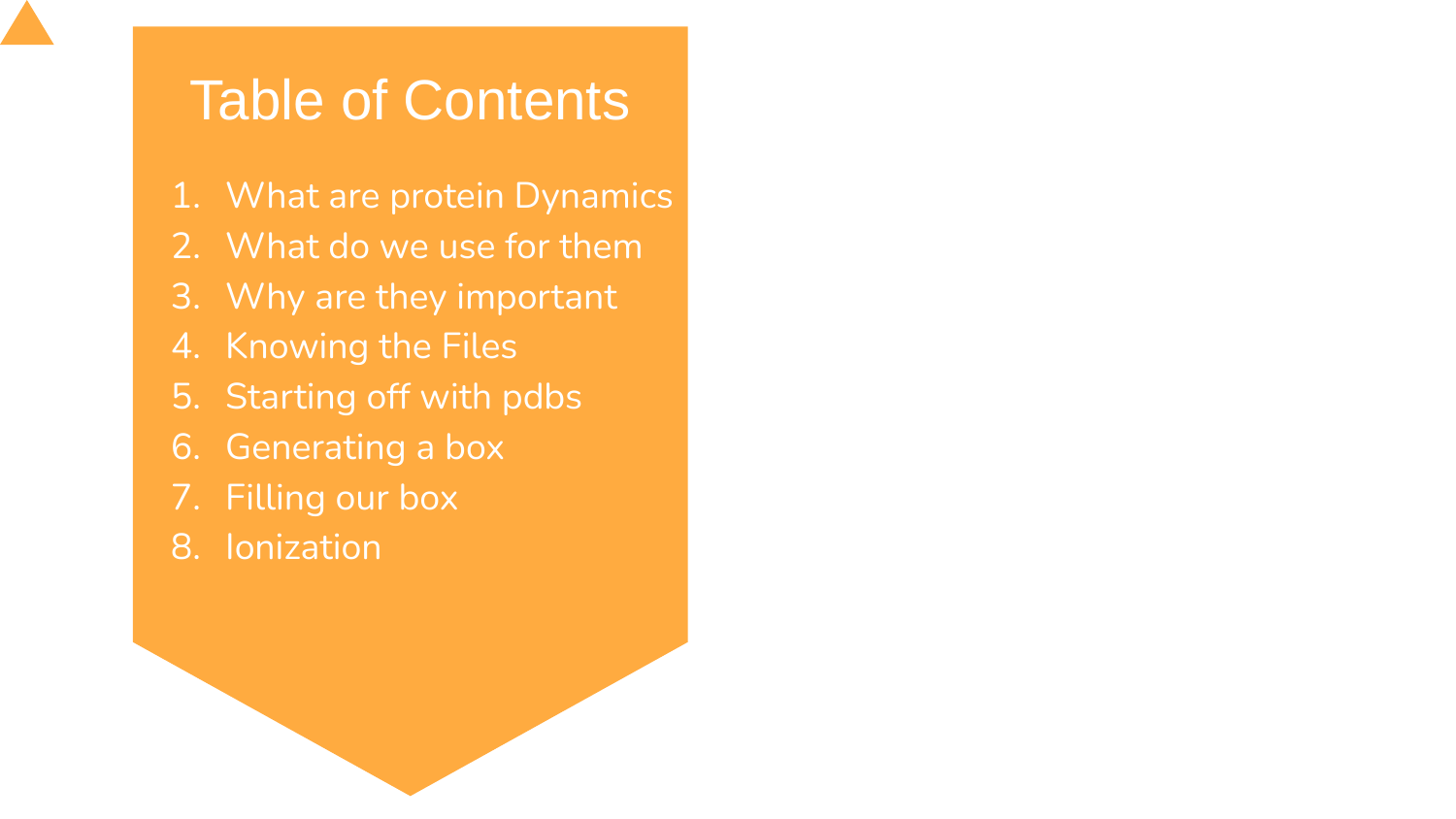

# Table of Contents
What are protein Dynamics
What do we use for them
Why are they important
Knowing the Files
Starting off with pdbs
Generating a box
Filling our box
Ionization